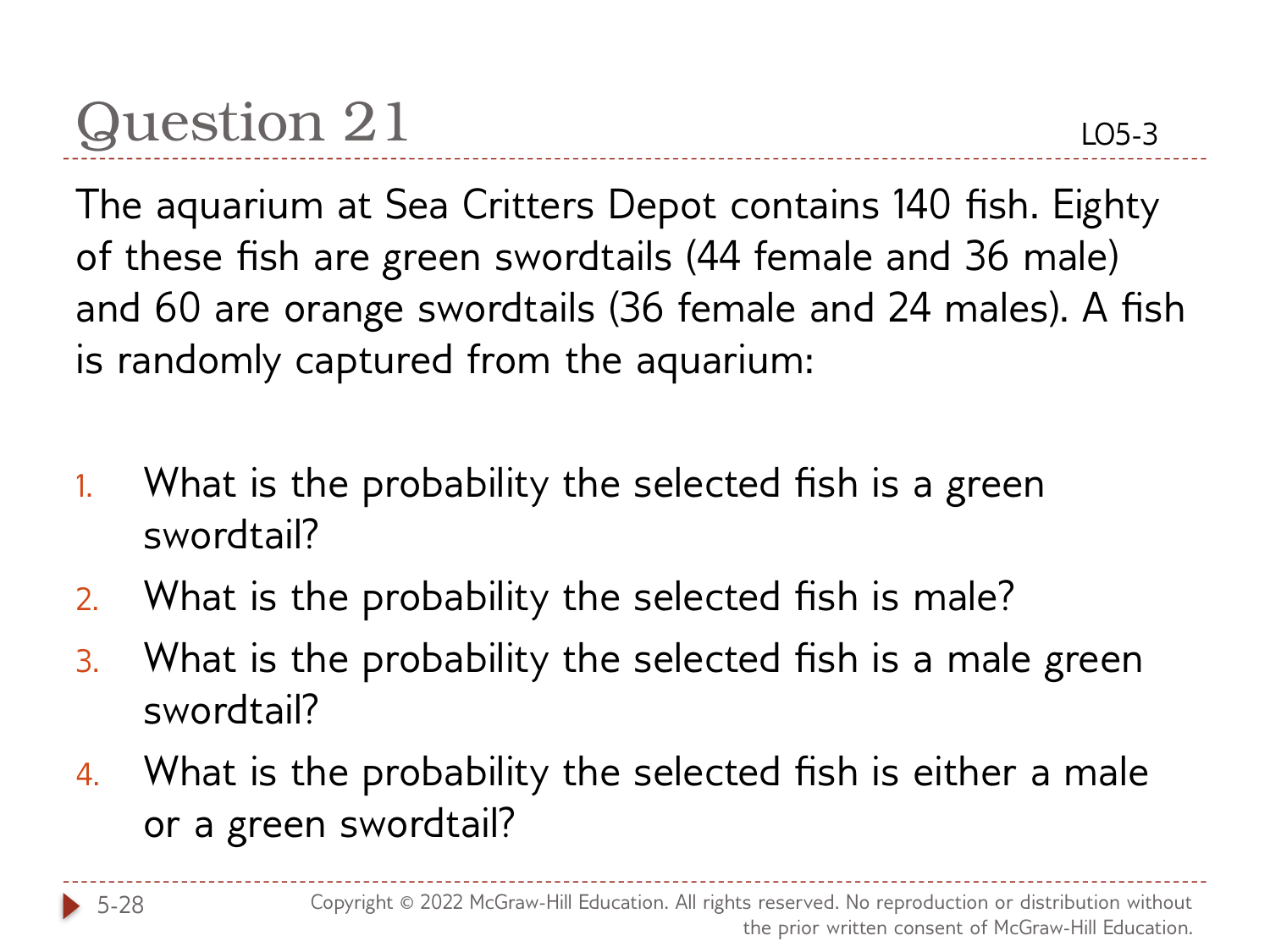

# Question 21
LO5-3
The aquarium at Sea Critters Depot contains 140 fish. Eighty of these fish are green swordtails (44 female and 36 male) and 60 are orange swordtails (36 female and 24 males). A fish is randomly captured from the aquarium:

What is the probability the selected fish is a green swordtail?
What is the probability the selected fish is male?
What is the probability the selected fish is a male green swordtail?
What is the probability the selected fish is either a male or a green swordtail?
5-28
Copyright © 2022 McGraw-Hill Education. All rights reserved. No reproduction or distribution without the prior written consent of McGraw-Hill Education.